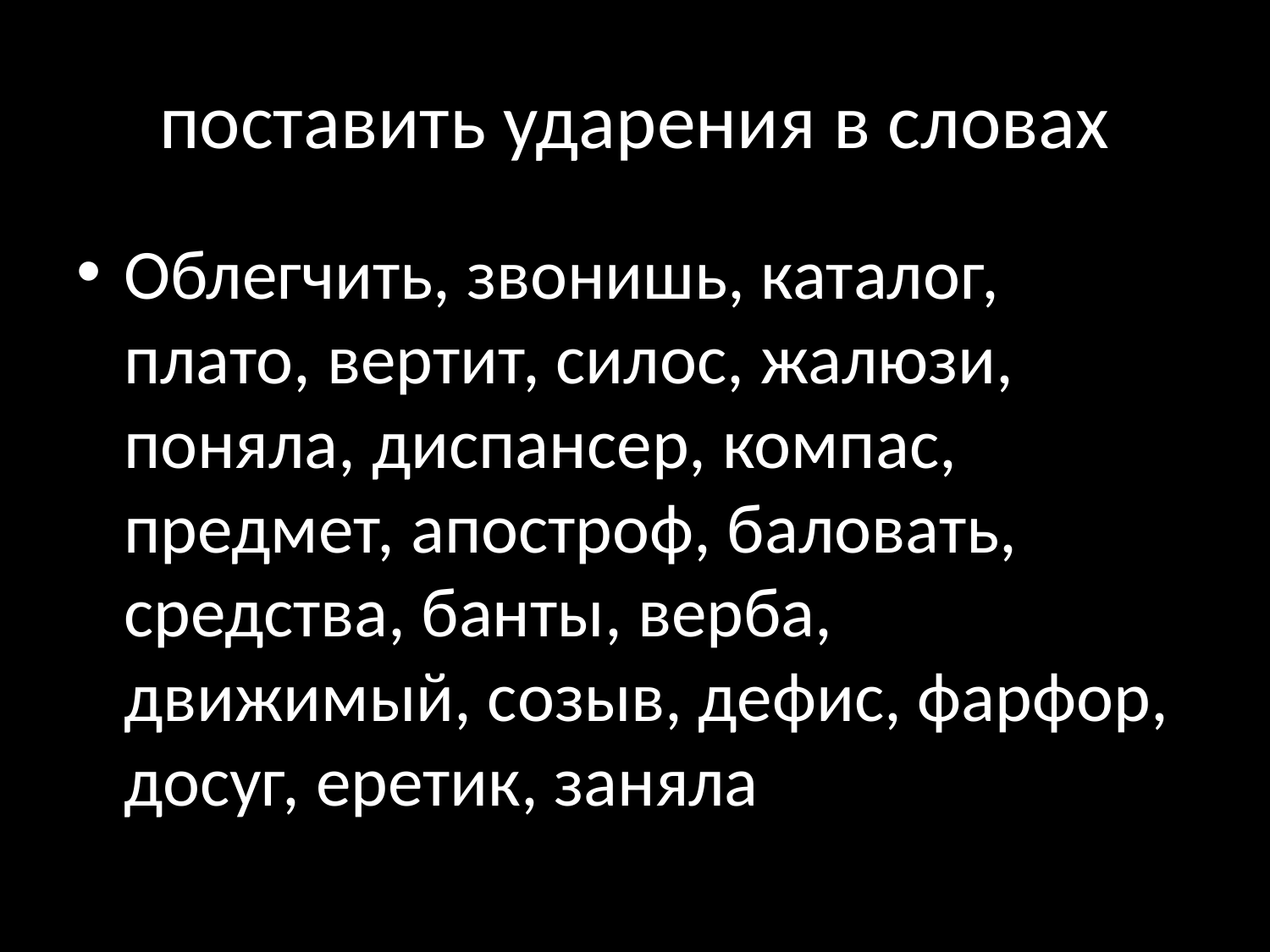

# поставить ударения в словах
Облегчить, звонишь, каталог, плато, вертит, силос, жалюзи, поняла, диспансер, компас, предмет, апостроф, баловать, средства, банты, верба, движимый, созыв, дефис, фарфор, досуг, еретик, заняла